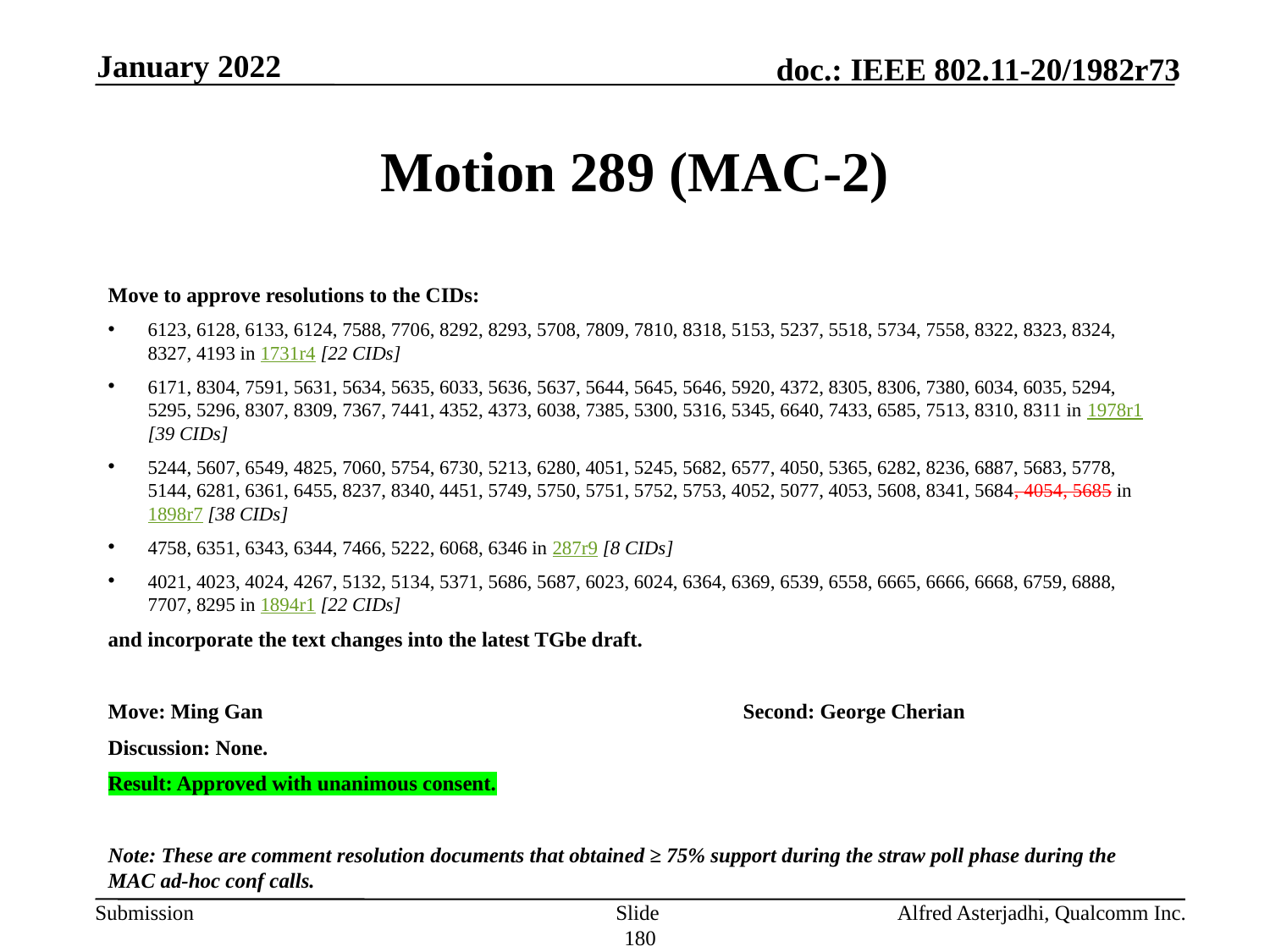

January 2022
# Motion 289 (MAC-2)
Move to approve resolutions to the CIDs:
6123, 6128, 6133, 6124, 7588, 7706, 8292, 8293, 5708, 7809, 7810, 8318, 5153, 5237, 5518, 5734, 7558, 8322, 8323, 8324, 8327, 4193 in 1731r4 [22 CIDs]
6171, 8304, 7591, 5631, 5634, 5635, 6033, 5636, 5637, 5644, 5645, 5646, 5920, 4372, 8305, 8306, 7380, 6034, 6035, 5294, 5295, 5296, 8307, 8309, 7367, 7441, 4352, 4373, 6038, 7385, 5300, 5316, 5345, 6640, 7433, 6585, 7513, 8310, 8311 in 1978r1 [39 CIDs]
5244, 5607, 6549, 4825, 7060, 5754, 6730, 5213, 6280, 4051, 5245, 5682, 6577, 4050, 5365, 6282, 8236, 6887, 5683, 5778, 5144, 6281, 6361, 6455, 8237, 8340, 4451, 5749, 5750, 5751, 5752, 5753, 4052, 5077, 4053, 5608, 8341, 5684, 4054, 5685 in 1898r7 [38 CIDs]
4758, 6351, 6343, 6344, 7466, 5222, 6068, 6346 in 287r9 [8 CIDs]
4021, 4023, 4024, 4267, 5132, 5134, 5371, 5686, 5687, 6023, 6024, 6364, 6369, 6539, 6558, 6665, 6666, 6668, 6759, 6888, 7707, 8295 in 1894r1 [22 CIDs]
and incorporate the text changes into the latest TGbe draft.

Move: Ming Gan				Second: George Cherian
Discussion: None.
Result: Approved with unanimous consent.

Note: These are comment resolution documents that obtained ≥ 75% support during the straw poll phase during the MAC ad-hoc conf calls.

Slide 180
Alfred Asterjadhi, Qualcomm Inc.